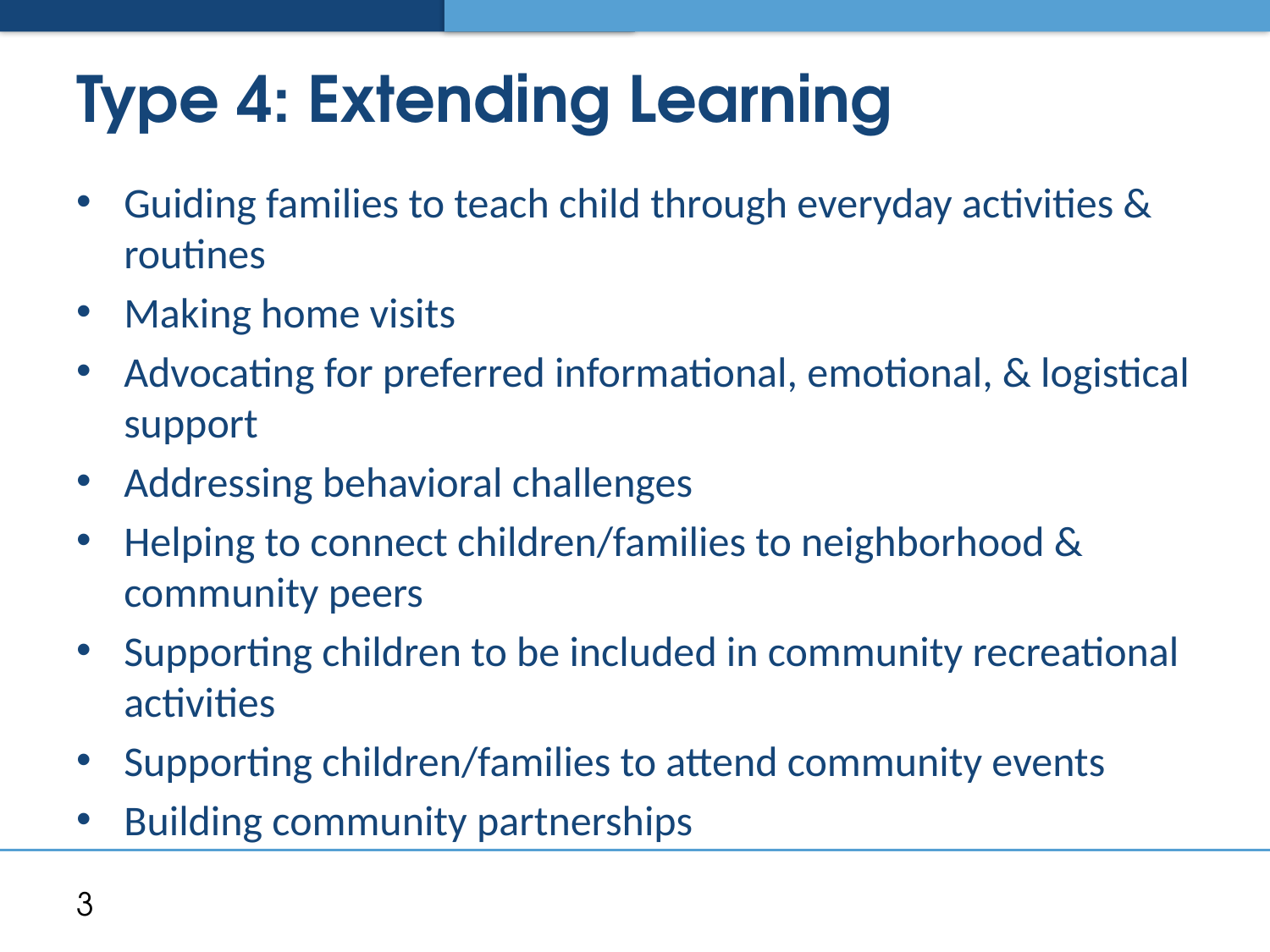

# Type 4: Extending Learning
Guiding families to teach child through everyday activities & routines
Making home visits
Advocating for preferred informational, emotional, & logistical support
Addressing behavioral challenges
Helping to connect children/families to neighborhood & community peers
Supporting children to be included in community recreational activities
Supporting children/families to attend community events
Building community partnerships
3